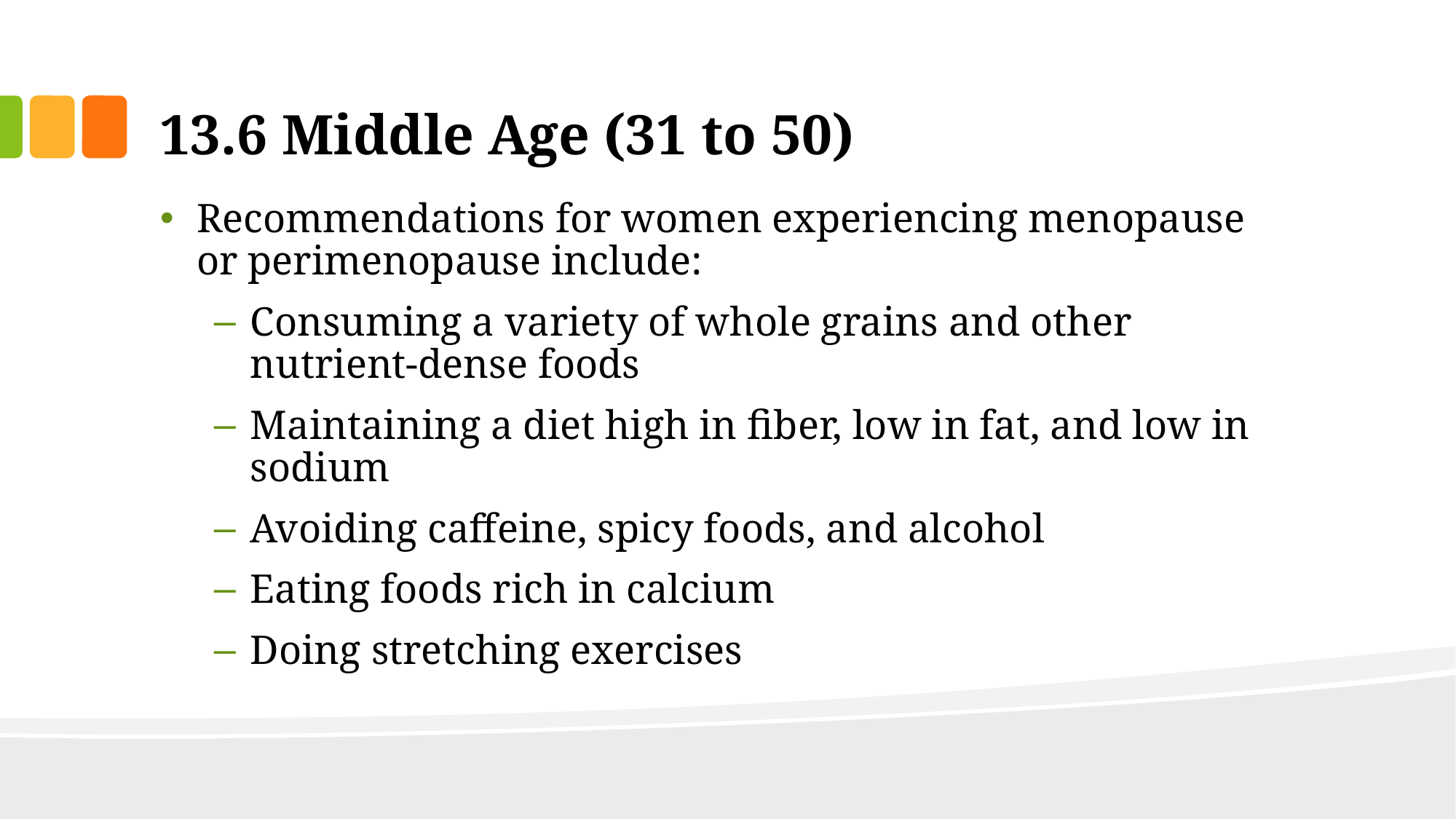

# 13.6 Middle Age (31 to 50)
Recommendations for women experiencing menopause or perimenopause include:
Consuming a variety of whole grains and other nutrient-dense foods
Maintaining a diet high in fiber, low in fat, and low in sodium
Avoiding caffeine, spicy foods, and alcohol
Eating foods rich in calcium
Doing stretching exercises